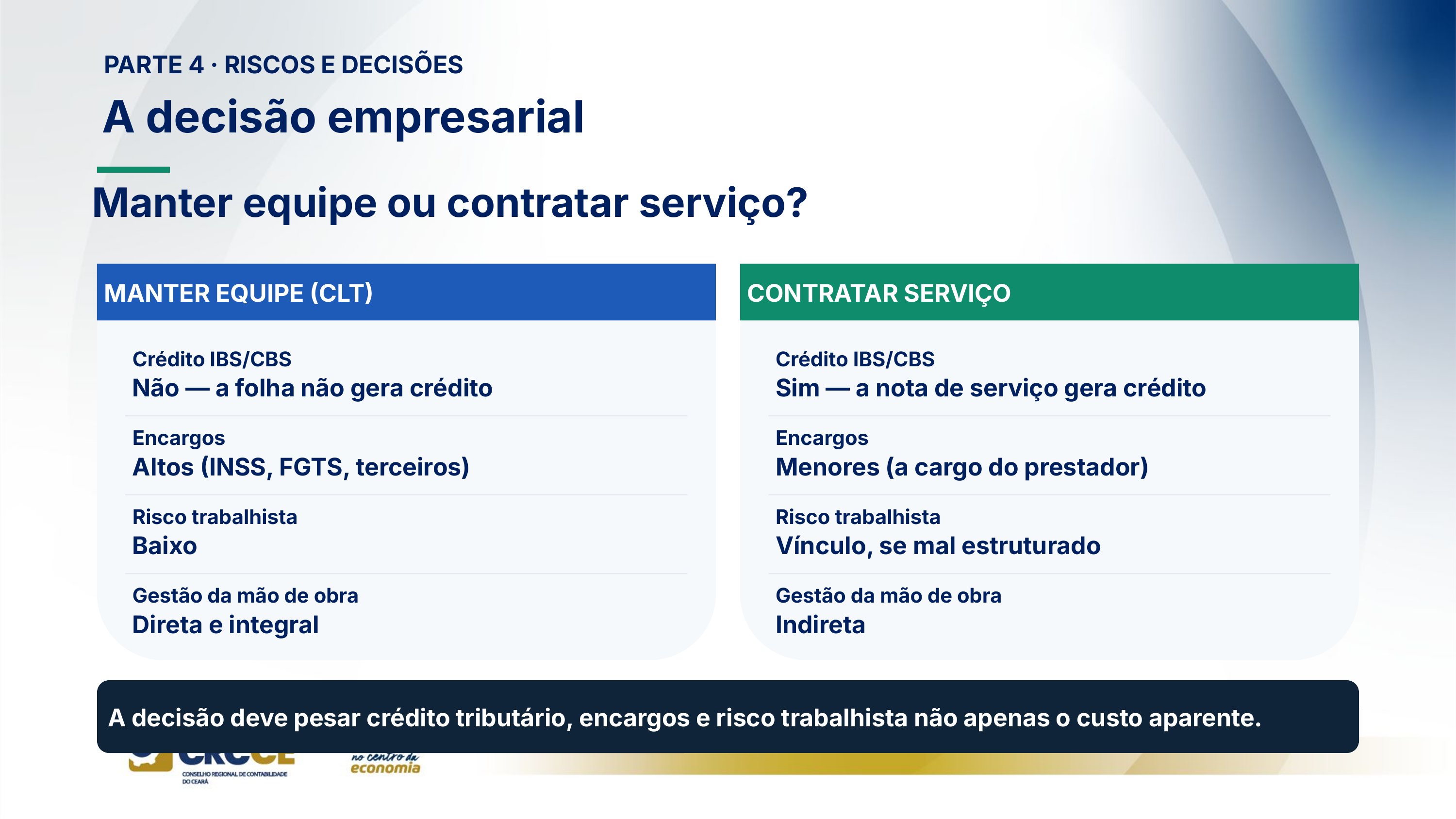

PARTE 4 · RISCOS E DECISÕES
A decisão empresarial

Manter equipe ou contratar serviço?

MANTER EQUIPE (CLT)

CONTRATAR SERVIÇO
Crédito IBS/CBS
Crédito IBS/CBS
Não — a folha não gera crédito
Sim — a nota de serviço gera crédito

Encargos
Encargos
Altos (INSS, FGTS, terceiros)
Menores (a cargo do prestador)

Risco trabalhista
Risco trabalhista
Baixo
Vínculo, se mal estruturado

Gestão da mão de obra
Gestão da mão de obra
Direta e integral
Indireta
A decisão deve pesar crédito tributário, encargos e risco trabalhista não apenas o custo aparente.